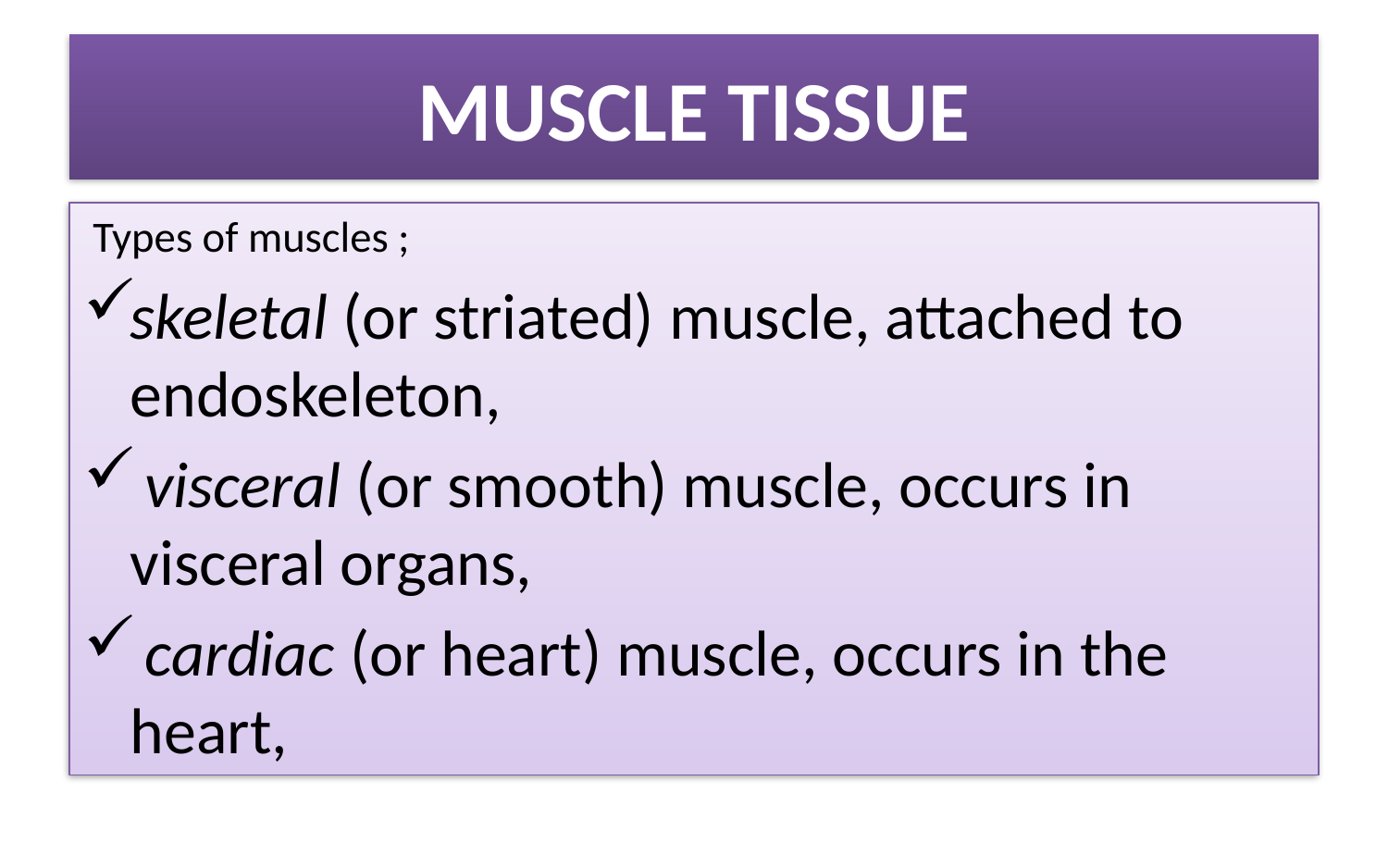

# MUSCLE TISSUE
 Types of muscles ;
skeletal (or striated) muscle, attached to endoskeleton,
 visceral (or smooth) muscle, occurs in visceral organs,
 cardiac (or heart) muscle, occurs in the heart,